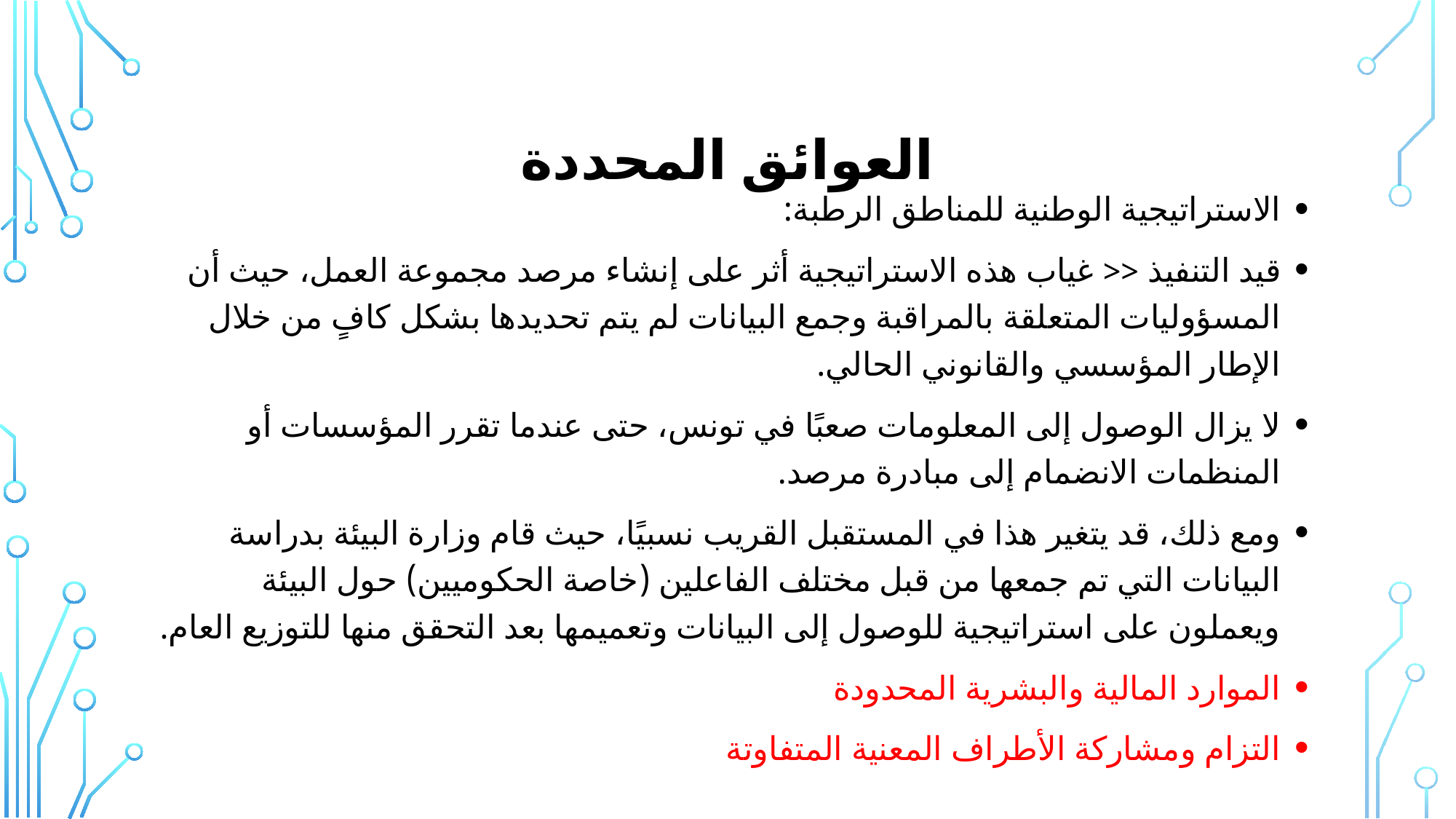

# العوائق المحددة
الاستراتيجية الوطنية للمناطق الرطبة:
قيد التنفيذ << غياب هذه الاستراتيجية أثر على إنشاء مرصد مجموعة العمل، حيث أن المسؤوليات المتعلقة بالمراقبة وجمع البيانات لم يتم تحديدها بشكل كافٍ من خلال الإطار المؤسسي والقانوني الحالي.
لا يزال الوصول إلى المعلومات صعبًا في تونس، حتى عندما تقرر المؤسسات أو المنظمات الانضمام إلى مبادرة مرصد.
ومع ذلك، قد يتغير هذا في المستقبل القريب نسبيًا، حيث قام وزارة البيئة بدراسة البيانات التي تم جمعها من قبل مختلف الفاعلين (خاصة الحكوميين) حول البيئة ويعملون على استراتيجية للوصول إلى البيانات وتعميمها بعد التحقق منها للتوزيع العام.
الموارد المالية والبشرية المحدودة
التزام ومشاركة الأطراف المعنية المتفاوتة